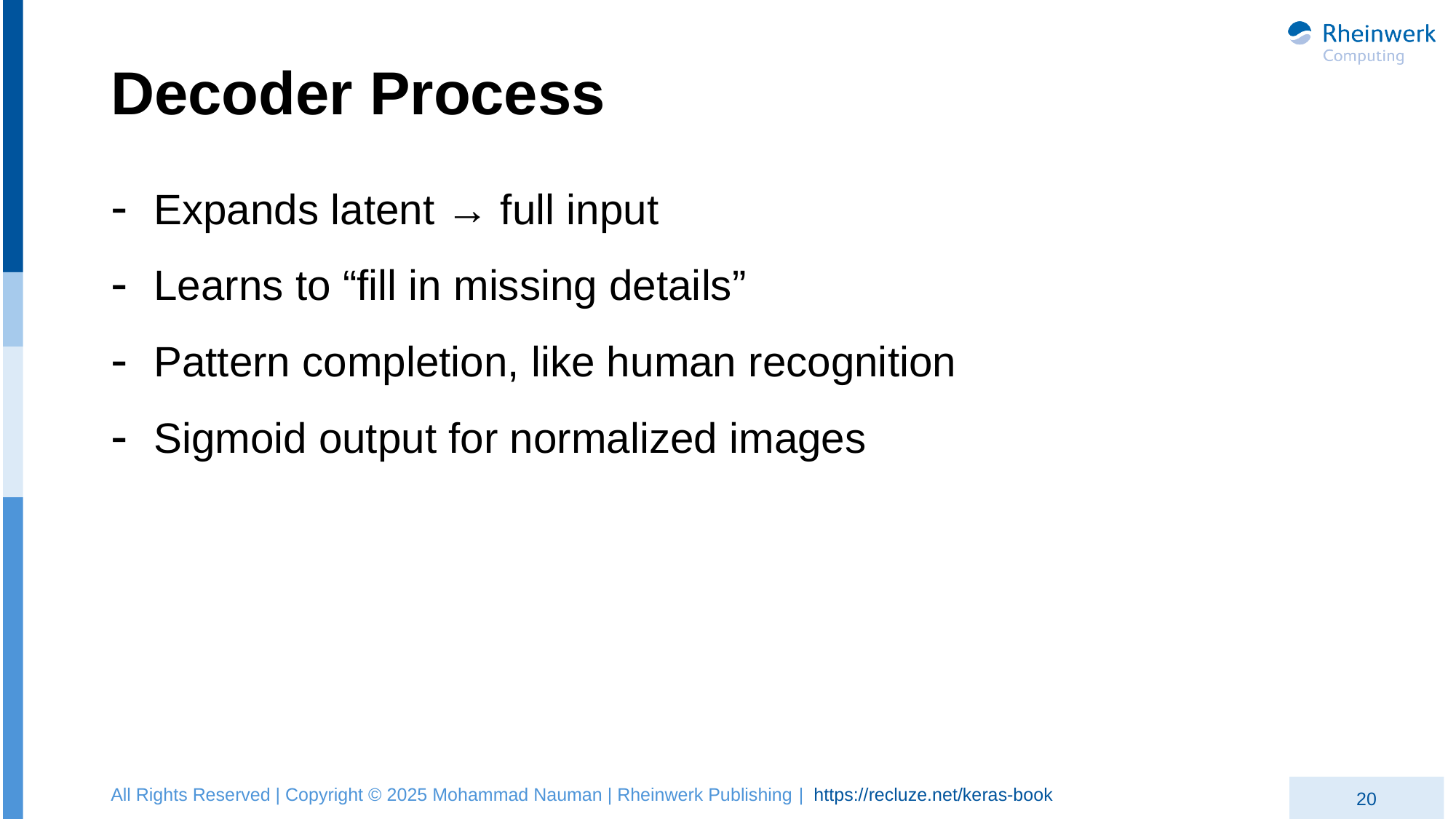

# Decoder Process
Expands latent → full input
Learns to “fill in missing details”
Pattern completion, like human recognition
Sigmoid output for normalized images